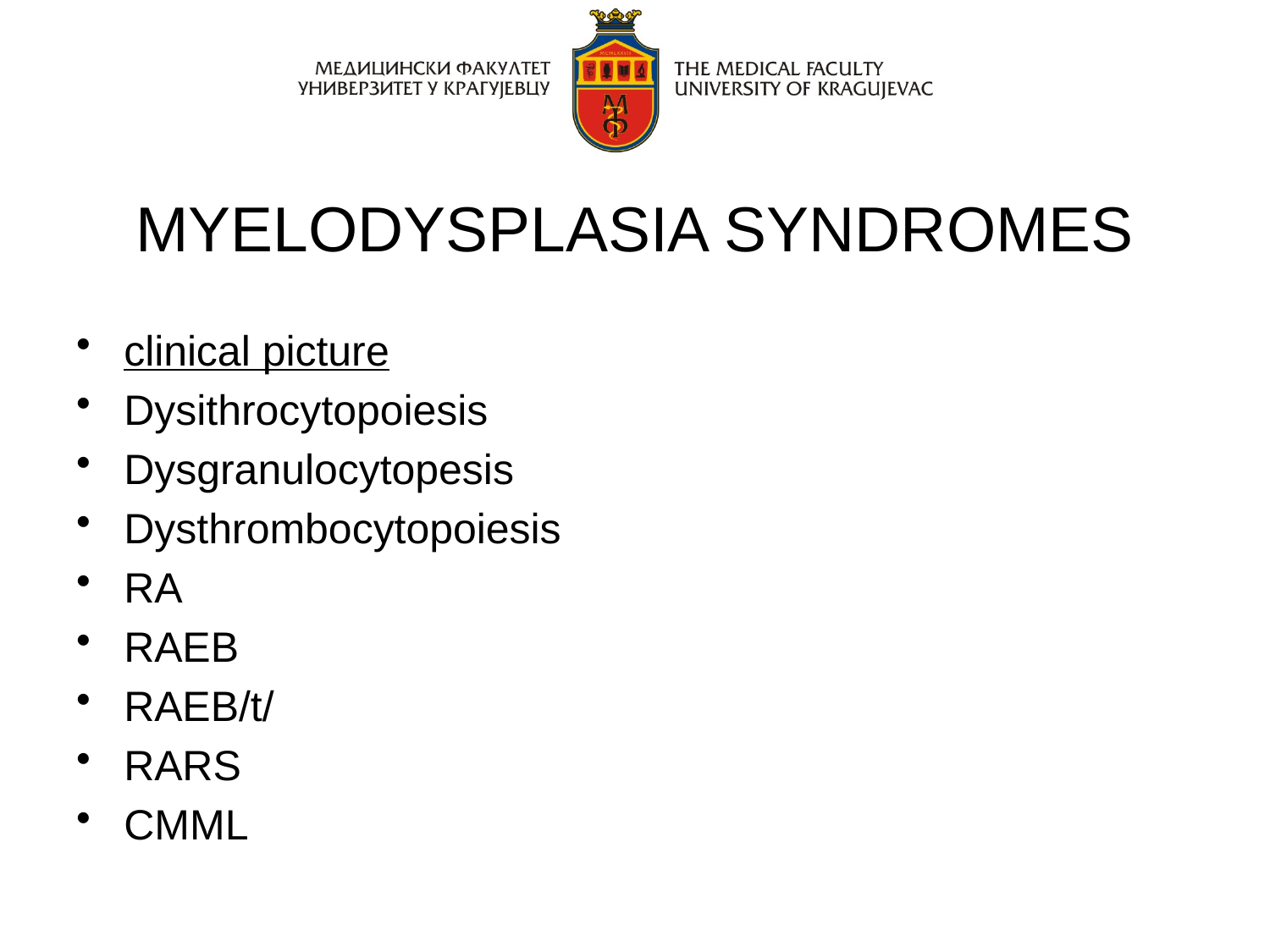

# MYELODYSPLASIA SYNDROMES
clinical picture
Dysithrocytopoiesis
Dysgranulocytopesis
Dysthrombocytopoiesis
RA
RAEB
RAEB/t/
RARS
CMML